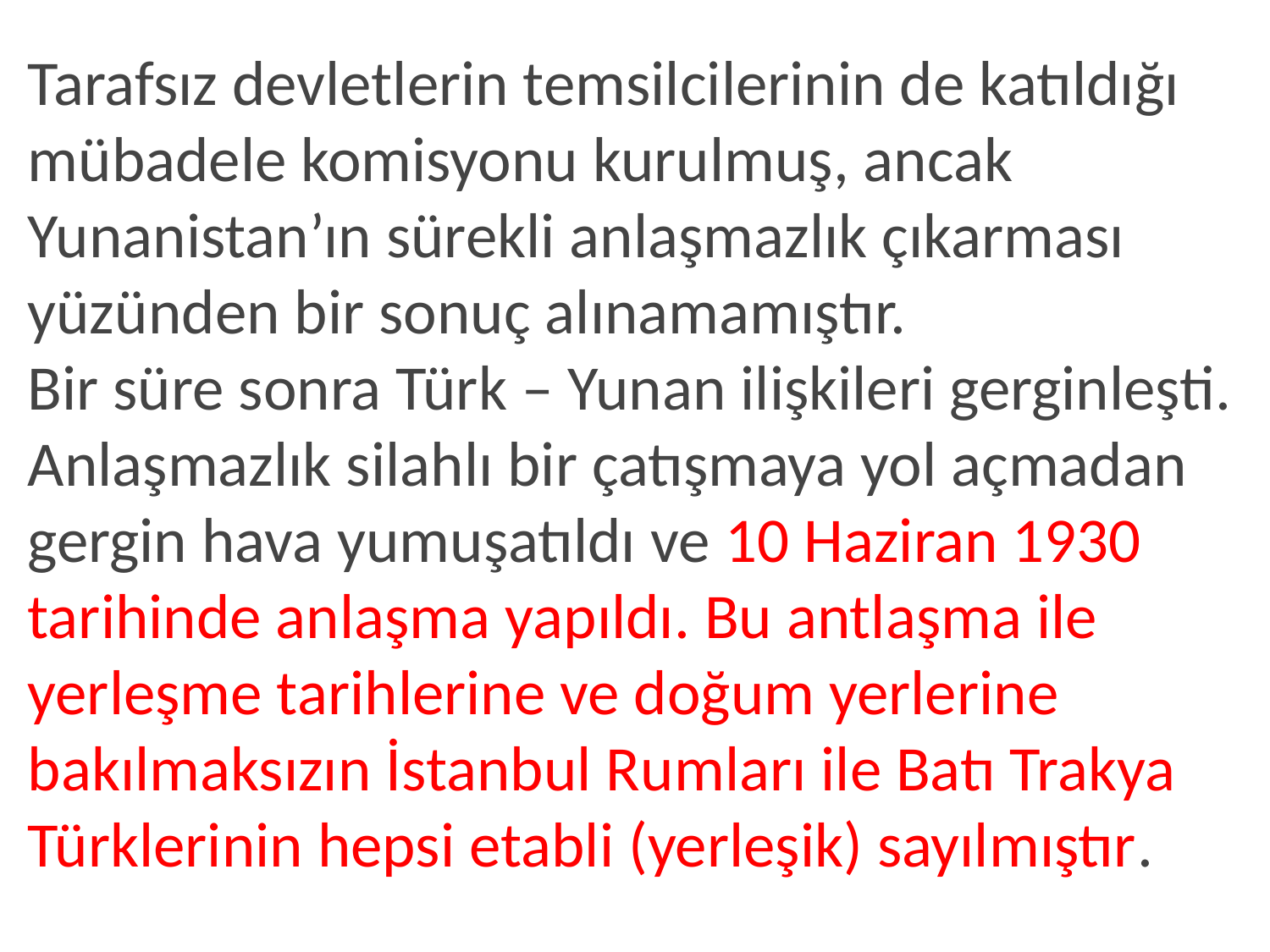

Tarafsız devletlerin temsilcilerinin de katıldığı mübadele komisyonu kurulmuş, ancak Yunanistan’ın sürekli anlaşmazlık çıkarması yüzünden bir sonuç alınamamıştır.
Bir süre sonra Türk – Yunan ilişkileri gerginleşti. Anlaşmazlık silahlı bir çatışmaya yol açmadan gergin hava yumuşatıldı ve 10 Haziran 1930 tarihinde anlaşma yapıldı. Bu antlaşma ile yerleşme tarihlerine ve doğum yerlerine bakılmaksızın İstanbul Rumları ile Batı Trakya Türklerinin hepsi etabli (yerleşik) sayılmıştır.